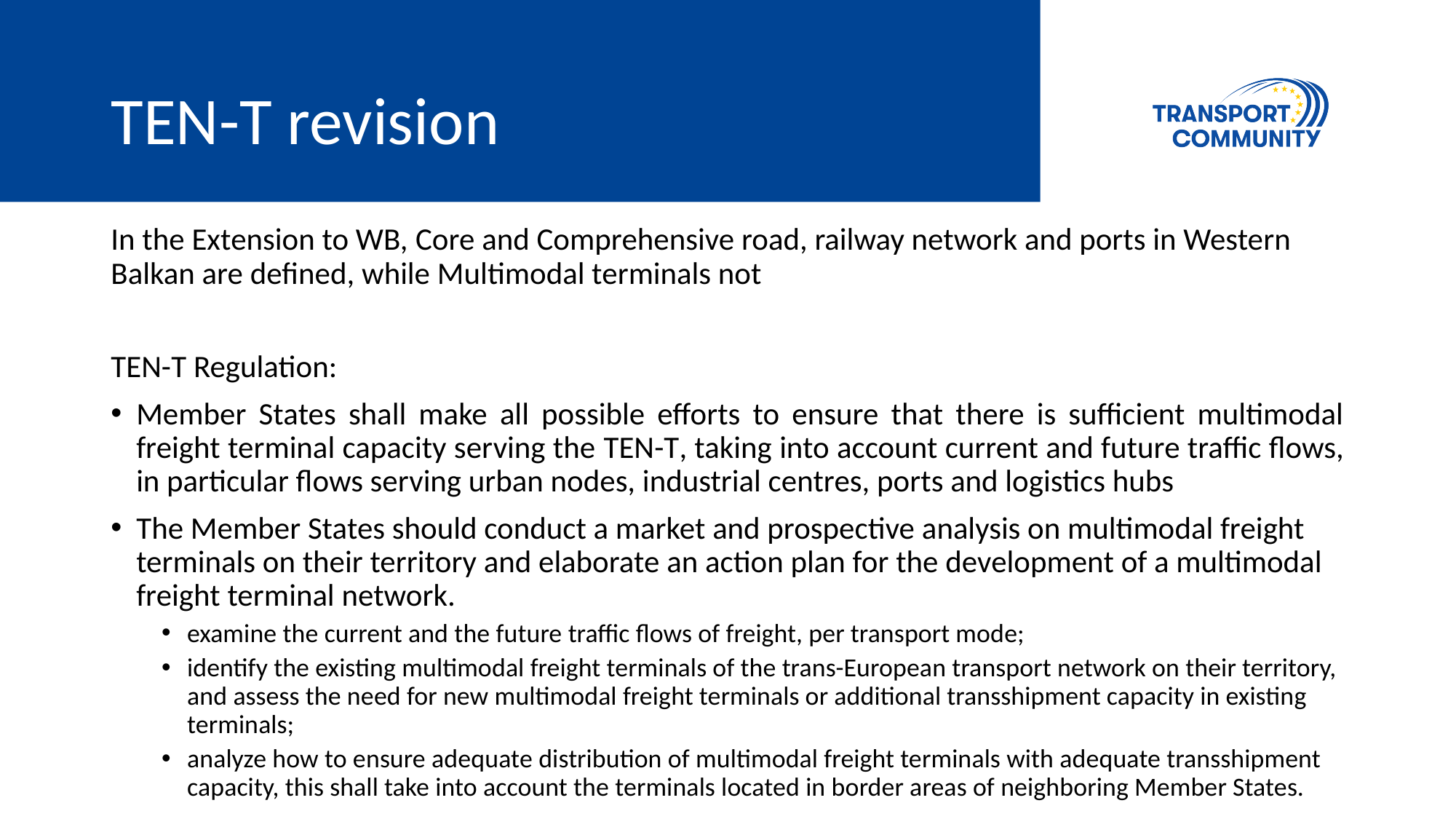

# TEN-T revision
In the Extension to WB, Core and Comprehensive road, railway network and ports in Western Balkan are defined, while Multimodal terminals not

TEN-T Regulation:
Member States shall make all possible efforts to ensure that there is sufficient multimodal freight terminal capacity serving the TEN-T, taking into account current and future traffic flows, in particular flows serving urban nodes, industrial centres, ports and logistics hubs
The Member States should conduct a market and prospective analysis on multimodal freight terminals on their territory and elaborate an action plan for the development of a multimodal freight terminal network.
examine the current and the future traffic flows of freight, per transport mode;
identify the existing multimodal freight terminals of the trans-European transport network on their territory, and assess the need for new multimodal freight terminals or additional transshipment capacity in existing terminals;
analyze how to ensure adequate distribution of multimodal freight terminals with adequate transshipment capacity, this shall take into account the terminals located in border areas of neighboring Member States.